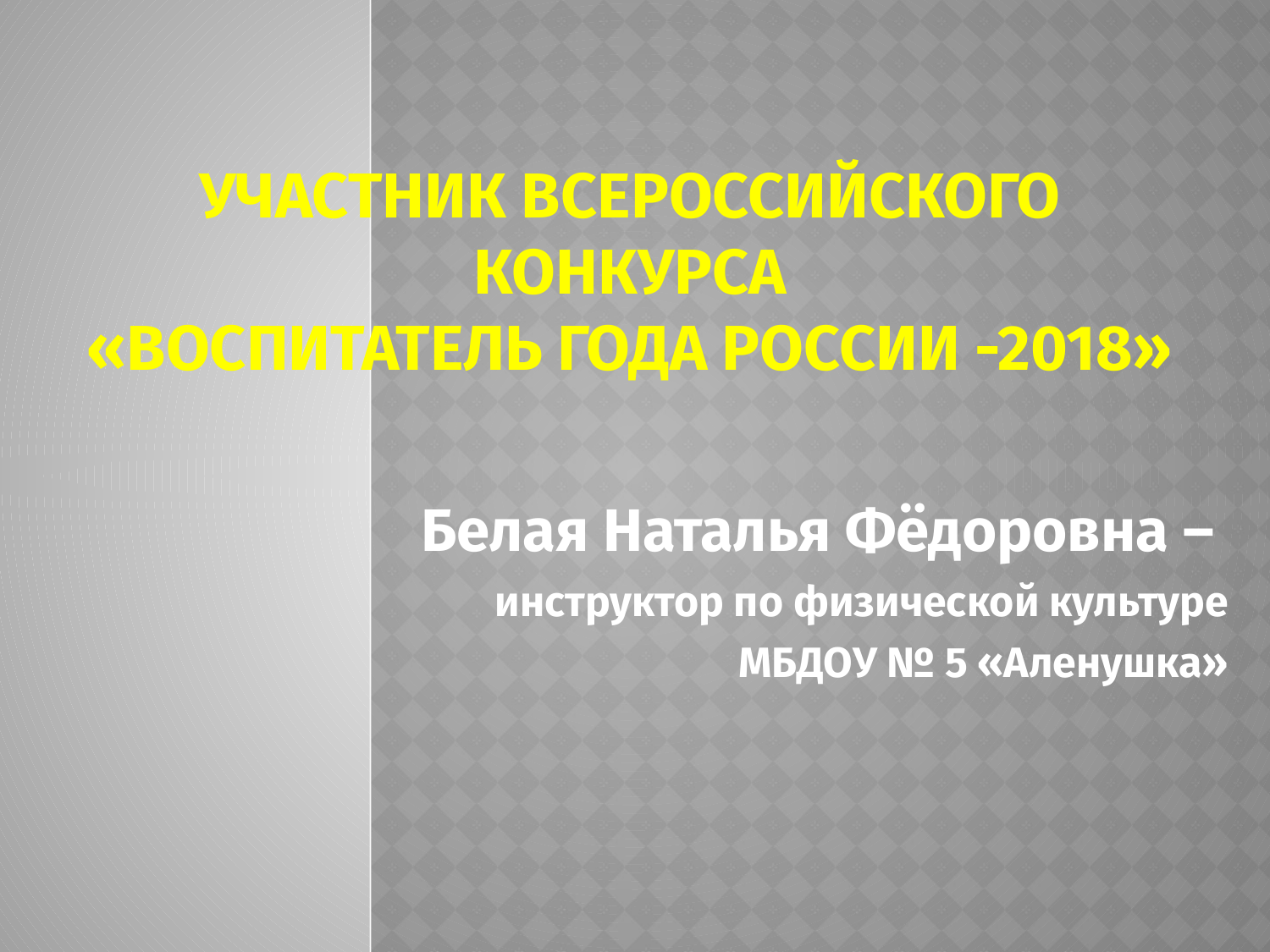

# Участник Всероссийского конкурса «Воспитатель года России -2018»
Белая Наталья Фёдоровна –
инструктор по физической культуре
МБДОУ № 5 «Аленушка»